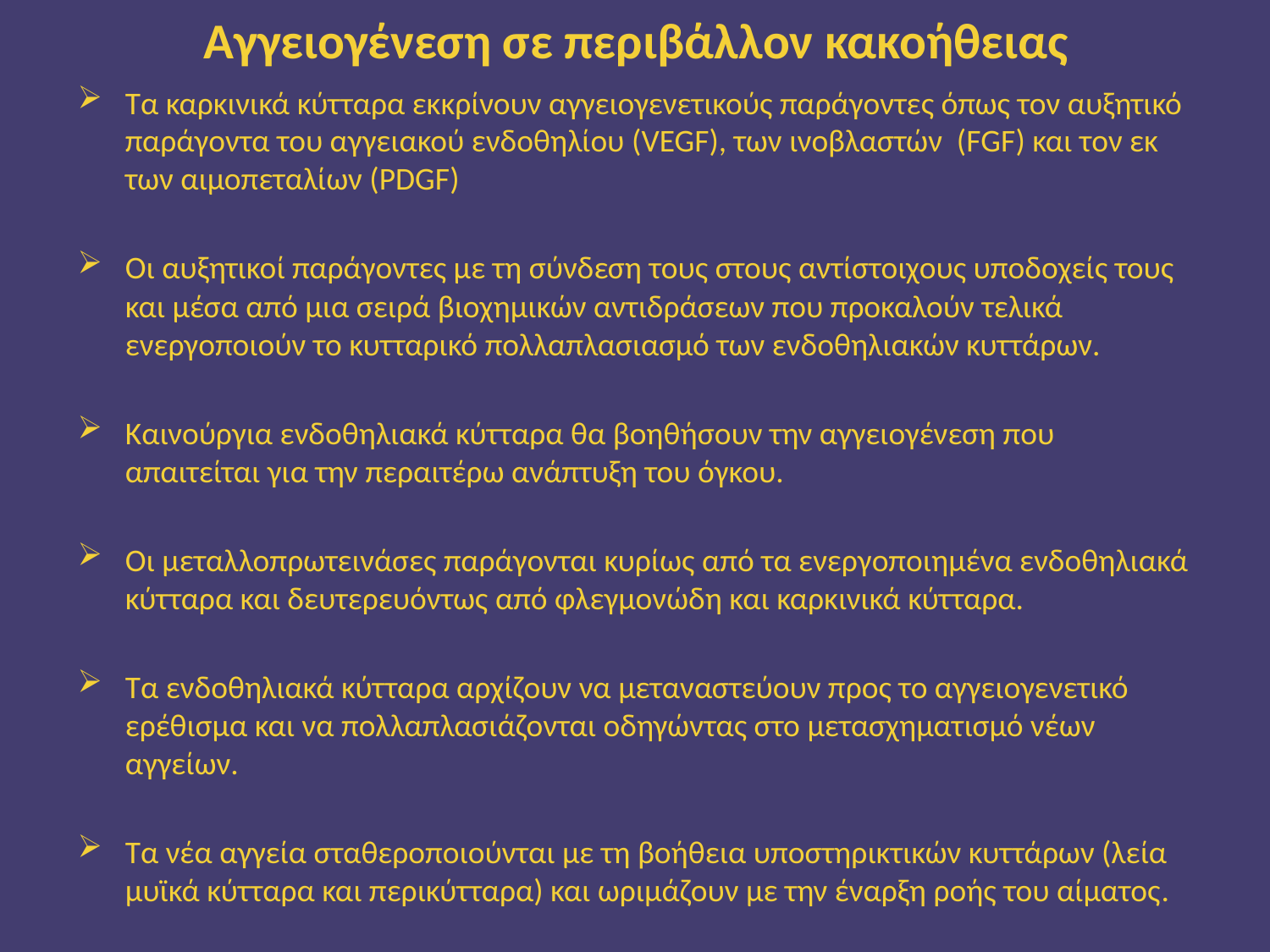

# Αγγειογένεση σε περιβάλλον κακοήθειας
Τα καρκινικά κύτταρα εκκρίνουν αγγειογενετικούς παράγοντες όπως τον αυξητικό παράγοντα του αγγειακού ενδοθηλίου (VEGF), των ινοβλαστών  (FGF) και τον εκ των αιμοπεταλίων (PDGF)

Οι αυξητικοί παράγοντες με τη σύνδεση τους στους αντίστοιχους υποδοχείς τους και μέσα από μια σειρά βιοχημικών αντιδράσεων που προκαλούν τελικά ενεργοποιούν το κυτταρικό πολλαπλασιασμό των ενδοθηλιακών κυττάρων.

Καινούργια ενδοθηλιακά κύτταρα θα βοηθήσουν την αγγειογένεση που απαιτείται για την περαιτέρω ανάπτυξη του όγκου.

Οι μεταλλοπρωτεινάσες παράγονται κυρίως από τα ενεργοποιημένα ενδοθηλιακά κύτταρα και δευτερευόντως από φλεγμονώδη και καρκινικά κύτταρα.

Τα ενδοθηλιακά κύτταρα αρχίζουν να μεταναστεύουν προς το αγγειογενετικό ερέθισμα και να πολλαπλασιάζονται οδηγώντας στο μετασχηματισμό νέων αγγείων.

Τα νέα αγγεία σταθεροποιούνται με τη βοήθεια υποστηρικτικών κυττάρων (λεία μυϊκά κύτταρα και περικύτταρα) και ωριμάζουν με την έναρξη ροής του αίματος.